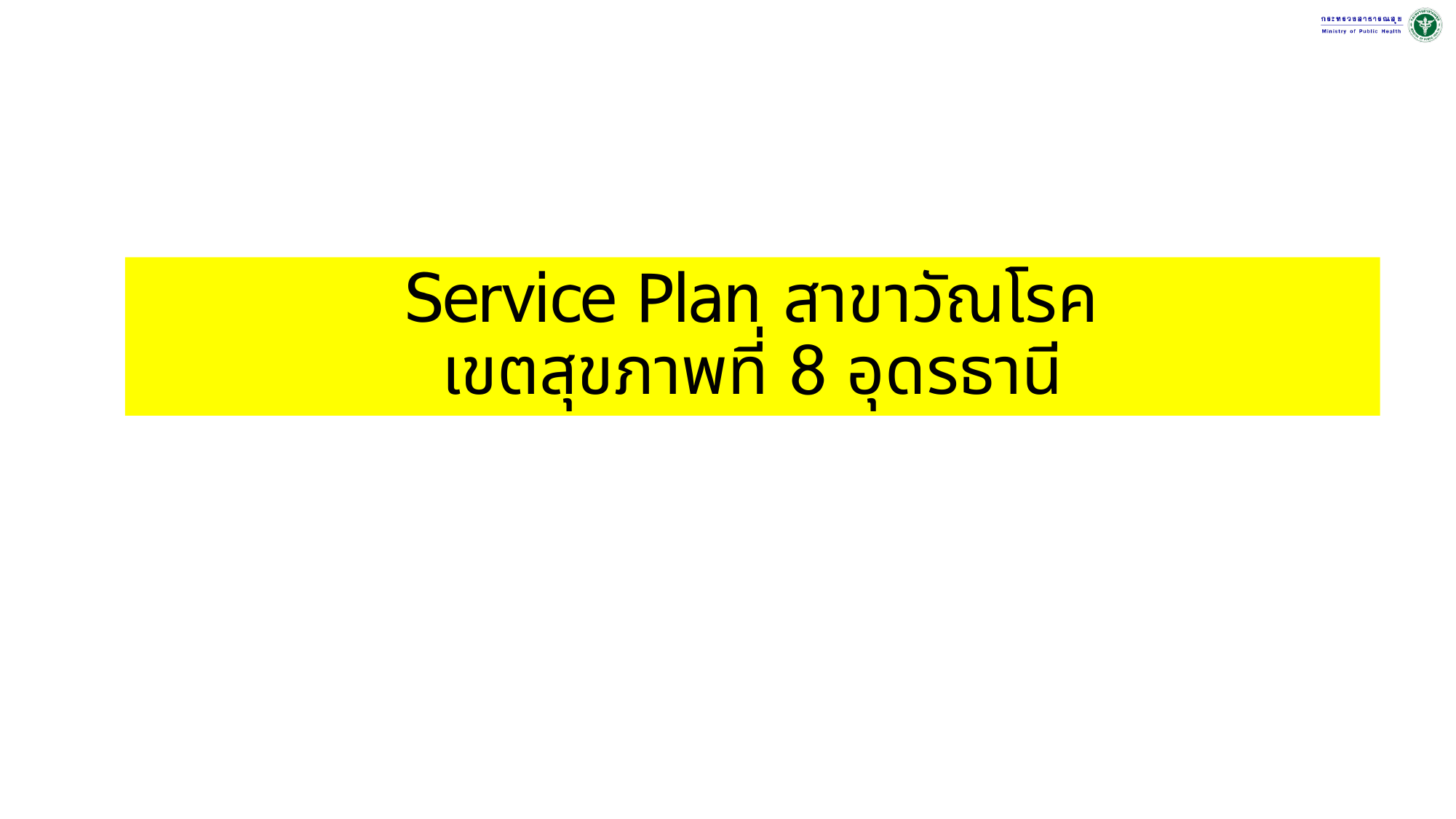

# Service Plan สาขาวัณโรค เขตสุขภาพที่ 8 อุดรธานี